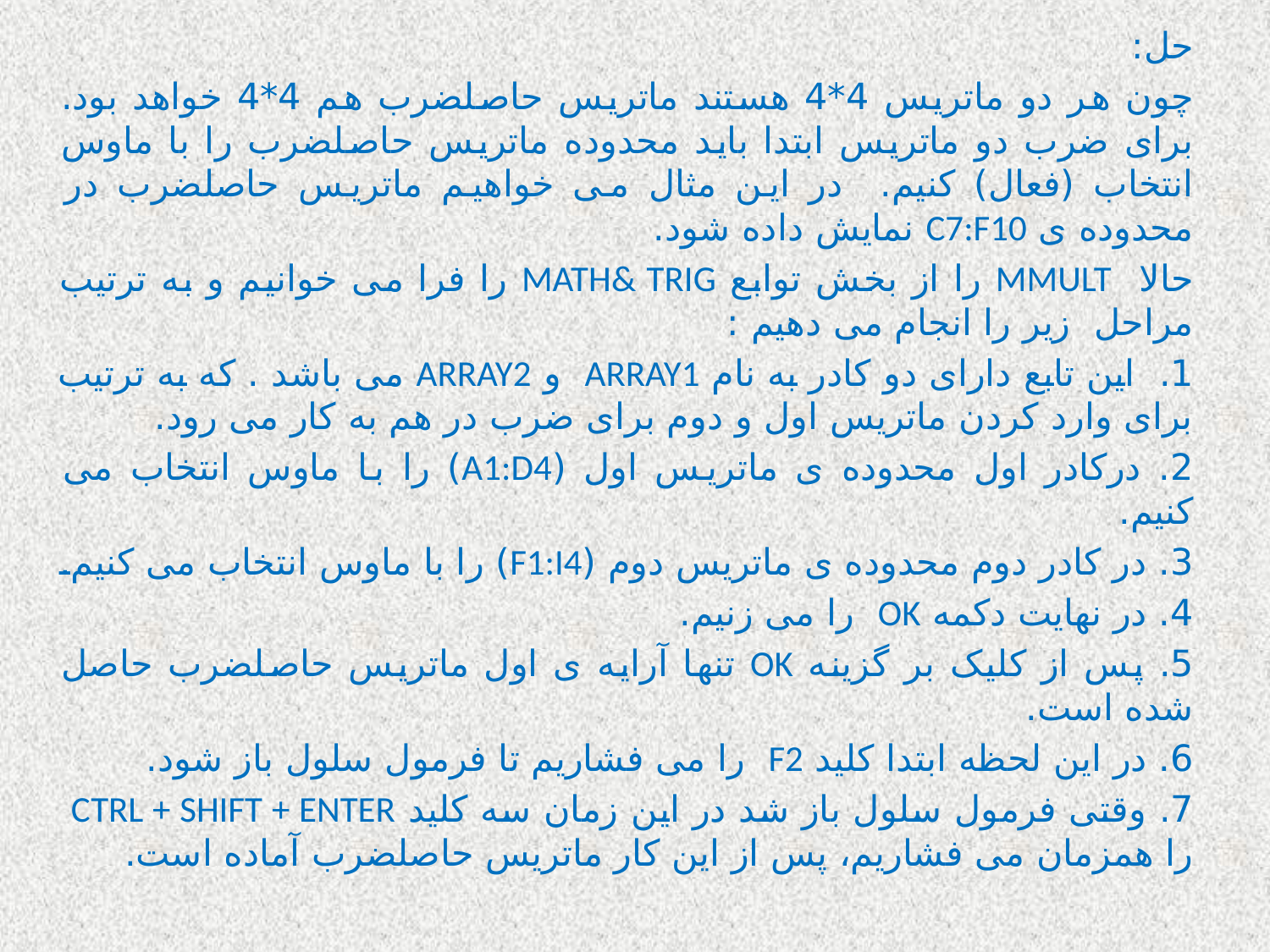

حل:
چون هر دو ماتریس 4*4 هستند ماتریس حاصلضرب هم 4*4 خواهد بود. برای ضرب دو ماتریس ابتدا باید محدوده ماتریس حاصلضرب را با ماوس انتخاب (فعال) کنیم.  در این مثال می خواهیم ماتریس حاصلضرب در محدوده ی C7:F10 نمایش داده شود.
حالا  MMULT را از بخش توابع MATH& TRIG را فرا می خوانیم و به ترتیب مراحل  زیر را انجام می دهیم :
1.  این تابع دارای دو کادر به نام ARRAY1  و ARRAY2 می باشد . که به ترتیب برای وارد کردن ماتریس اول و دوم برای ضرب در هم به کار می رود.
2. درکادر اول محدوده ی ماتریس اول (A1:D4) را با ماوس انتخاب می کنیم.
3. در کادر دوم محدوده ی ماتریس دوم (F1:I4) را با ماوس انتخاب می کنیم.
4. در نهایت دکمه OK  را می زنیم.
5. پس از کلیک بر گزینه OK تنها آرایه ی اول ماتریس حاصلضرب حاصل شده است.
6. در این لحظه ابتدا کلید F2  را می فشاریم تا فرمول سلول باز شود.
7. وقتی فرمول سلول باز شد در این زمان سه کلید CTRL + SHIFT + ENTER  را همزمان می فشاریم، پس از این کار ماتریس حاصلضرب آماده است.